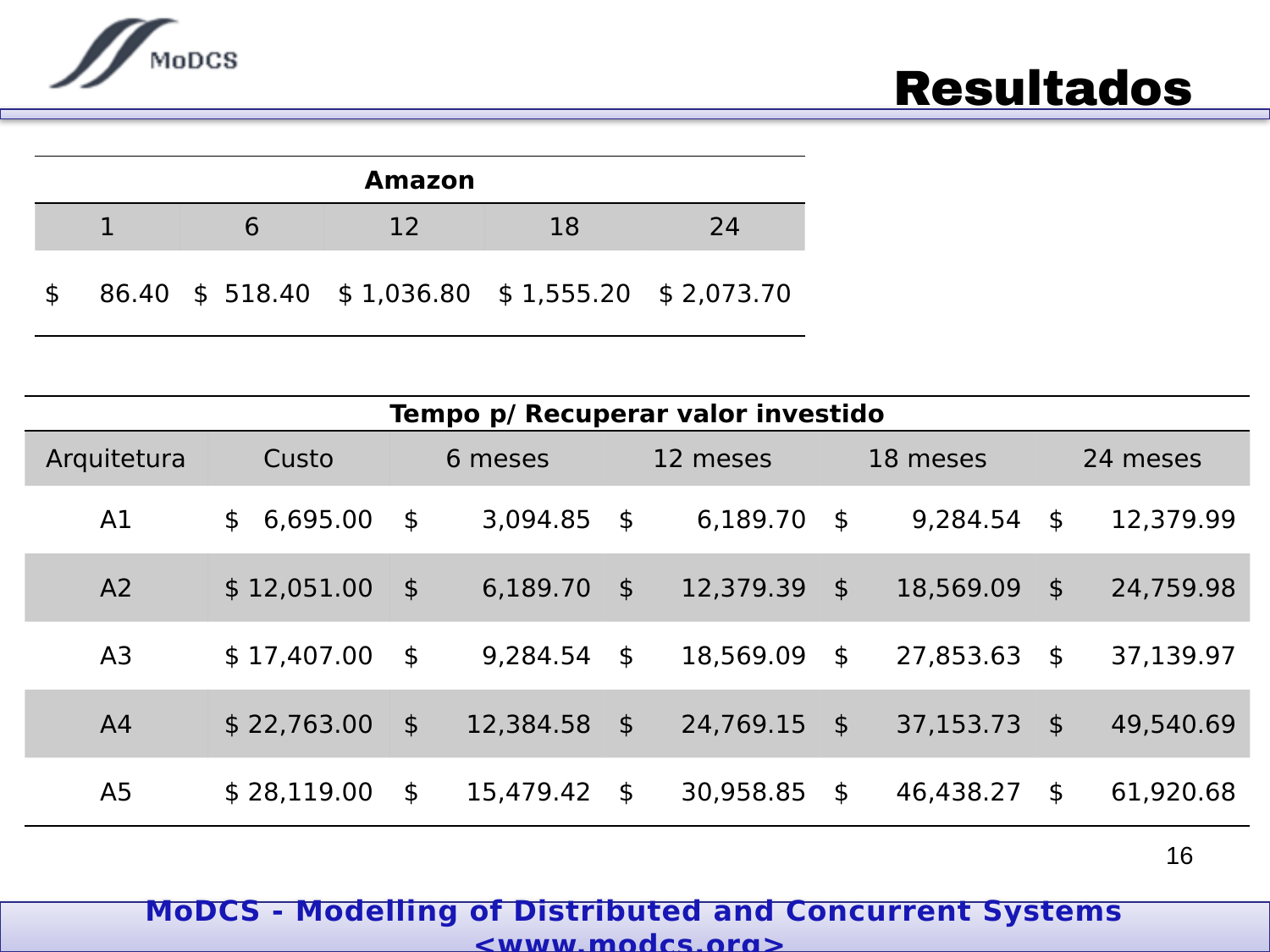

# Resultados
| Amazon |  |  |  |  |
| --- | --- | --- | --- | --- |
| 1 | 6 | 12 | 18 | 24 |
| $ 86.40 | $ 518.40 | $ 1,036.80 | $ 1,555.20 | $ 2,073.70 |
| Tempo p/ Recuperar valor investido |  |  |  |  |  |
| --- | --- | --- | --- | --- | --- |
| Arquitetura | Custo | 6 meses | 12 meses | 18 meses | 24 meses |
| A1 | $ 6,695.00 | $ 3,094.85 | $ 6,189.70 | $ 9,284.54 | $ 12,379.99 |
| A2 | $ 12,051.00 | $ 6,189.70 | $ 12,379.39 | $ 18,569.09 | $ 24,759.98 |
| A3 | $ 17,407.00 | $ 9,284.54 | $ 18,569.09 | $ 27,853.63 | $ 37,139.97 |
| A4 | $ 22,763.00 | $ 12,384.58 | $ 24,769.15 | $ 37,153.73 | $ 49,540.69 |
| A5 | $ 28,119.00 | $ 15,479.42 | $ 30,958.85 | $ 46,438.27 | $ 61,920.68 |
16